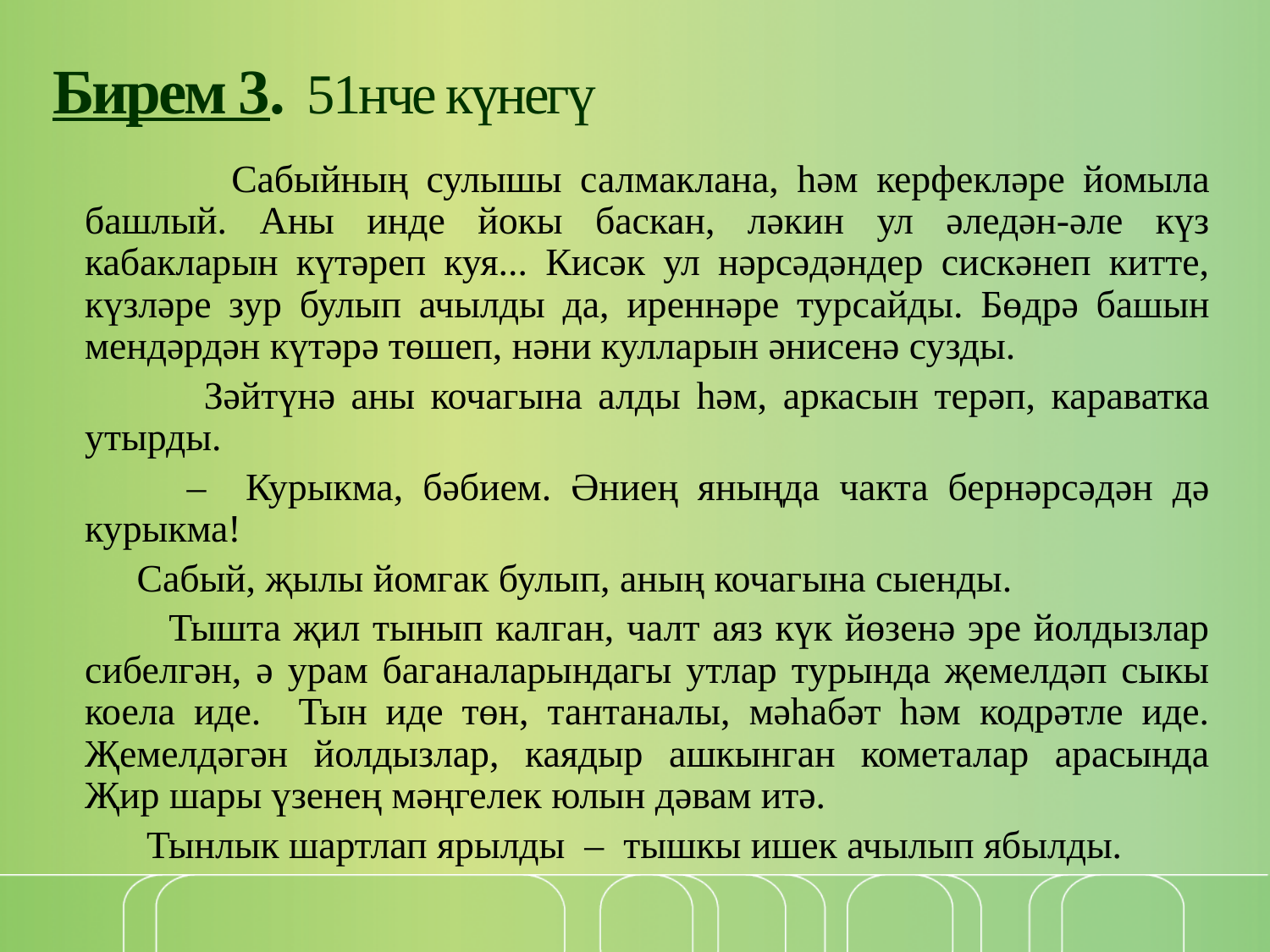

# Бирем 3. 51нче күнегү
           Сабыйның сулышы салмаклана, һәм керфекләре йомыла башлый. Аны инде йокы баскан, ләкин ул әледән-әле күз кабакларын күтәреп куя... Кисәк ул нәрсәдәндер сискәнеп китте, күзләре зур булып ачылды да, иреннәре турсайды. Бөдрә башын мендәрдән күтәрә төшеп, нәни кулларын әнисенә сузды.
           Зәйтүнә аны кочагына алды һәм, аркасын терәп, караватка утырды.
        –  Курыкма, бәбием. Әниең яныңда чакта бернәрсәдән дә курыкма!
           Сабый, җылы йомгак булып, аның кочагына сыенды.
           Тышта җил тынып калган, чалт аяз күк йөзенә эре йолдызлар сибелгән, ә урам баганаларындагы утлар турында җемелдәп сыкы коела иде.  Тын иде төн, тантаналы, мәһабәт һәм кодрәтле иде. Җемелдәгән йолдызлар, каядыр ашкынган кометалар арасында Җир шары үзенең мәңгелек юлын дәвам итә.
            Тынлык шартлап ярылды  –  тышкы ишек ачылып ябылды.